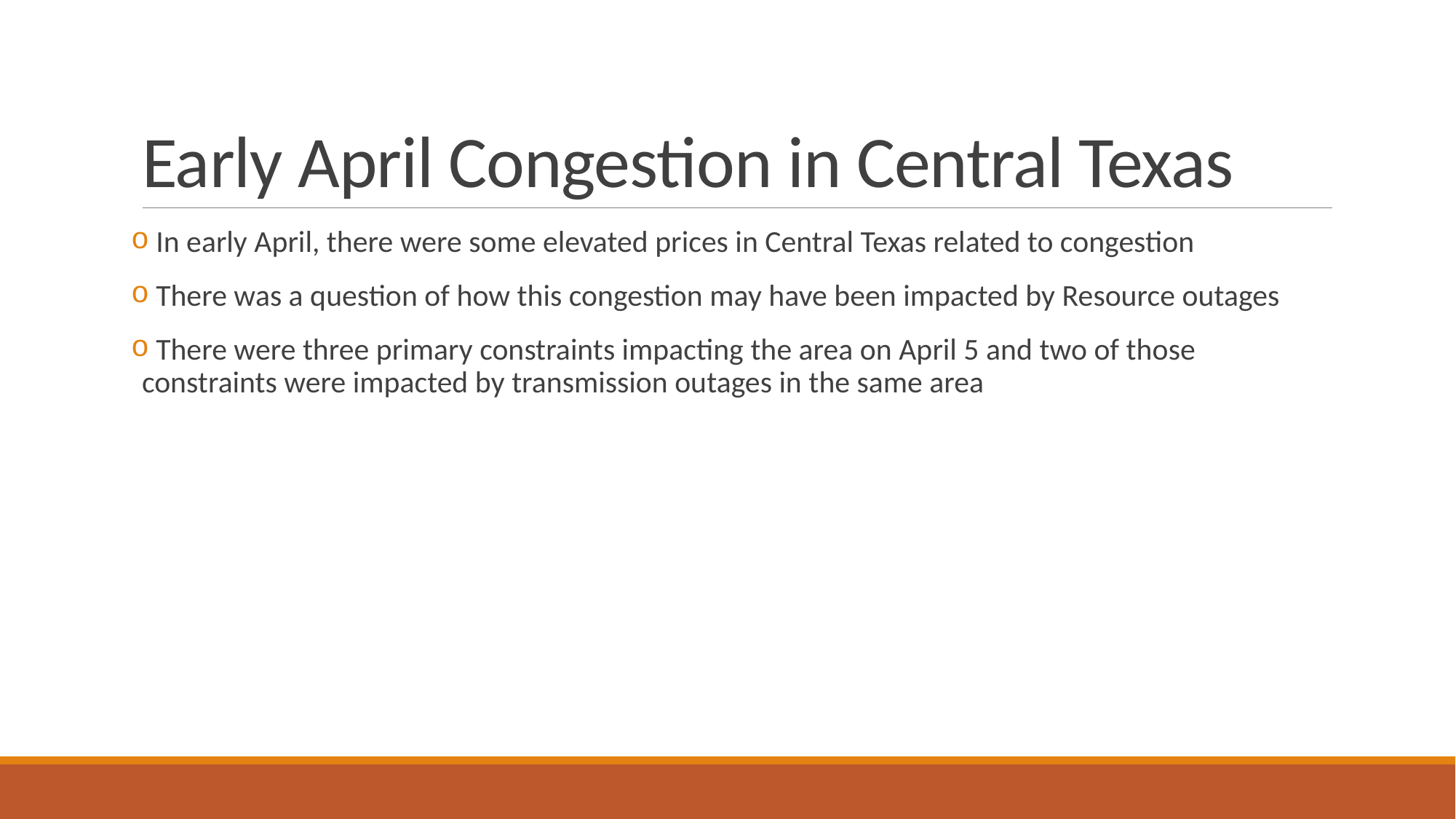

# Early April Congestion in Central Texas
 In early April, there were some elevated prices in Central Texas related to congestion
 There was a question of how this congestion may have been impacted by Resource outages
 There were three primary constraints impacting the area on April 5 and two of those constraints were impacted by transmission outages in the same area